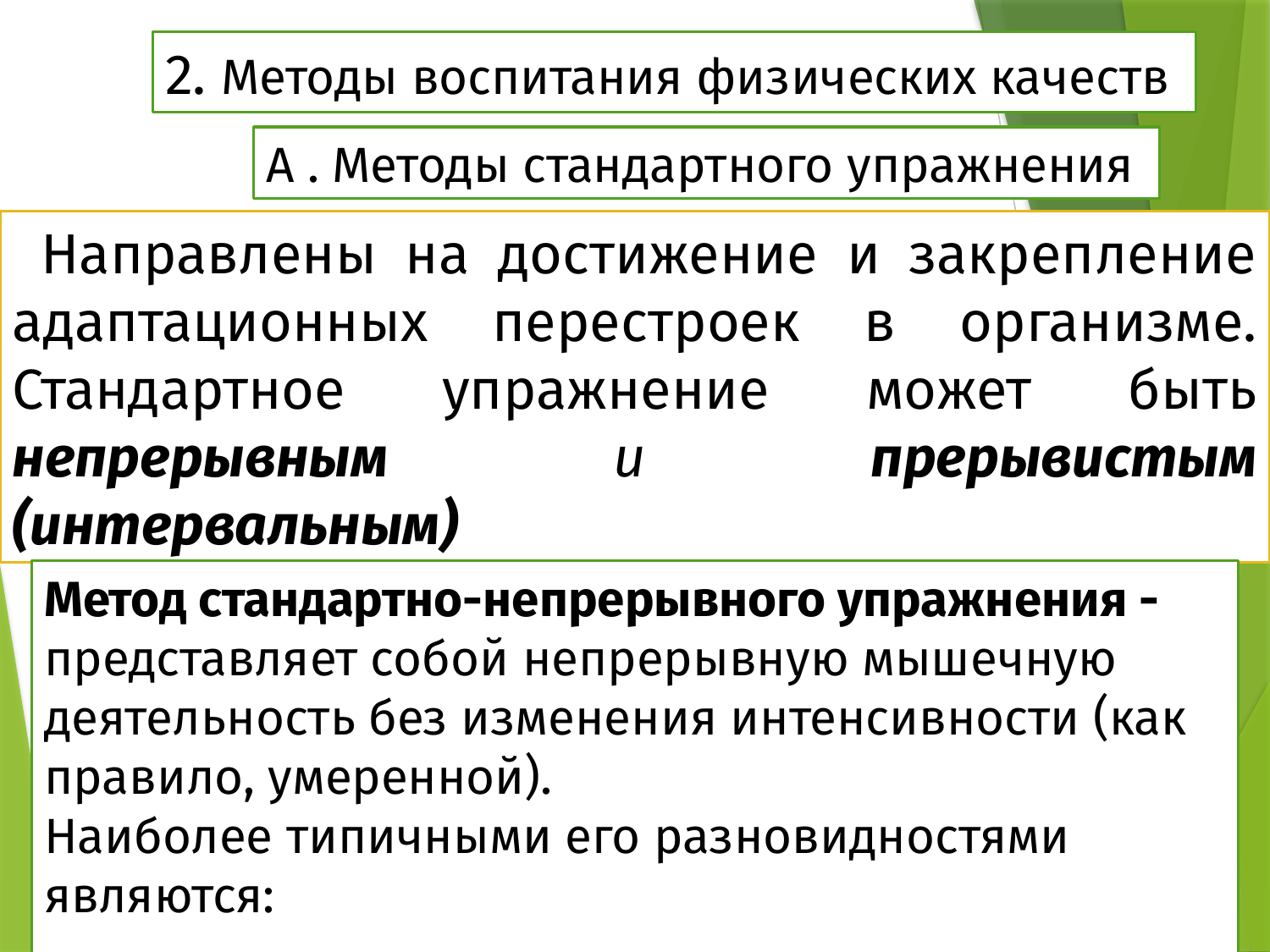

2. Методы воспитания физических качеств
А . Методы стандартного упражнения
 Направлены на достижение и закрепление адаптационных перестроек в организме. Стандартное упражнение может быть непрерывным и прерывистым (интервальным)
Метод стандартно-непрерывного упражнения -представляет собой непрерывную мышечную деятельность без изменения интенсивности (как правило, умеренной).
Наиболее типичными его разновидностями являются: